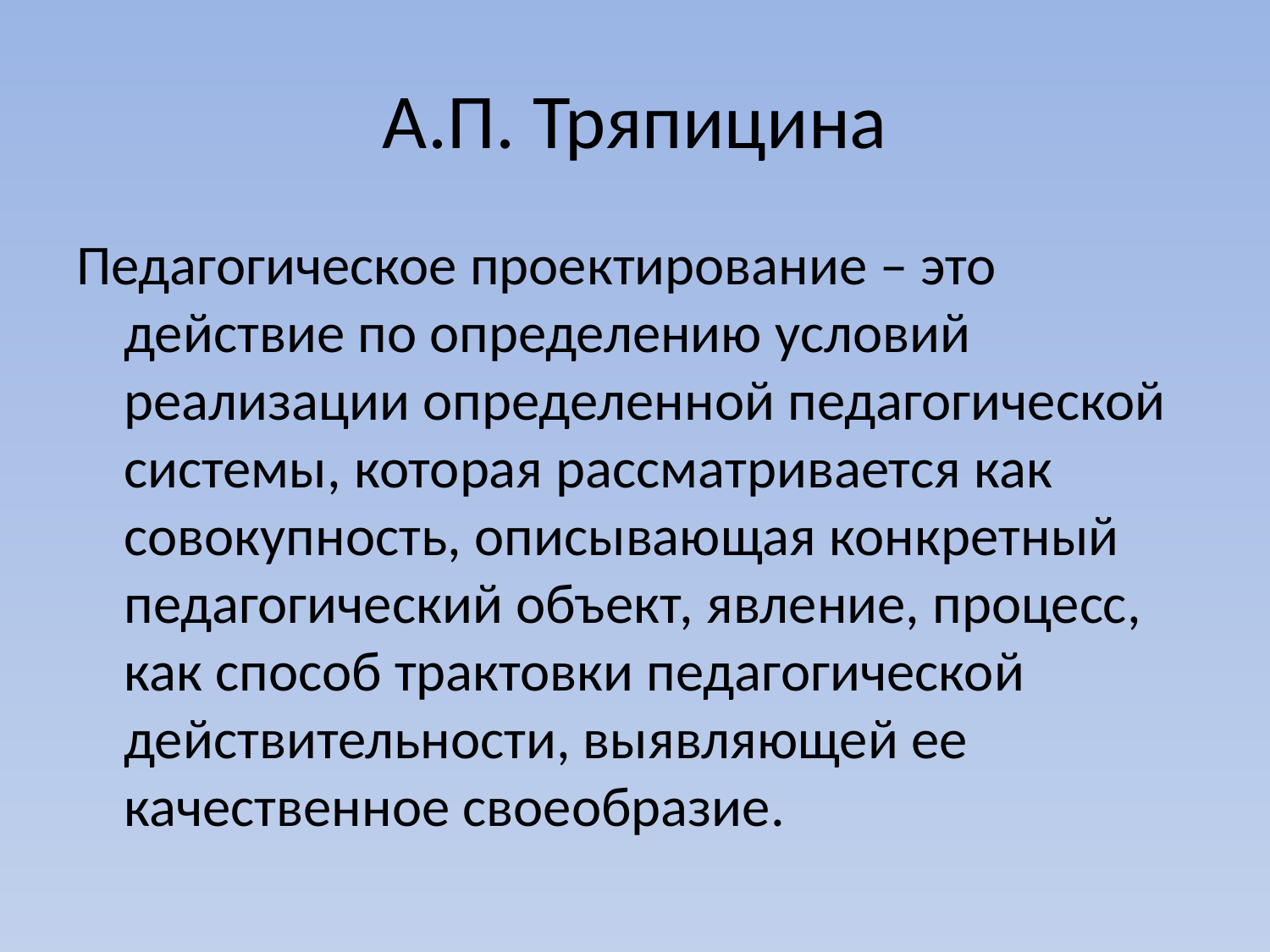

# А.П. Тряпицина
Педагогическое проектирование – это действие по определению условий реализации определенной педагогической системы, которая рассматривается как совокупность, описывающая конкретный педагогический объект, явление, процесс, как способ трактовки педагогической действительности, выявляющей ее качественное своеобразие.